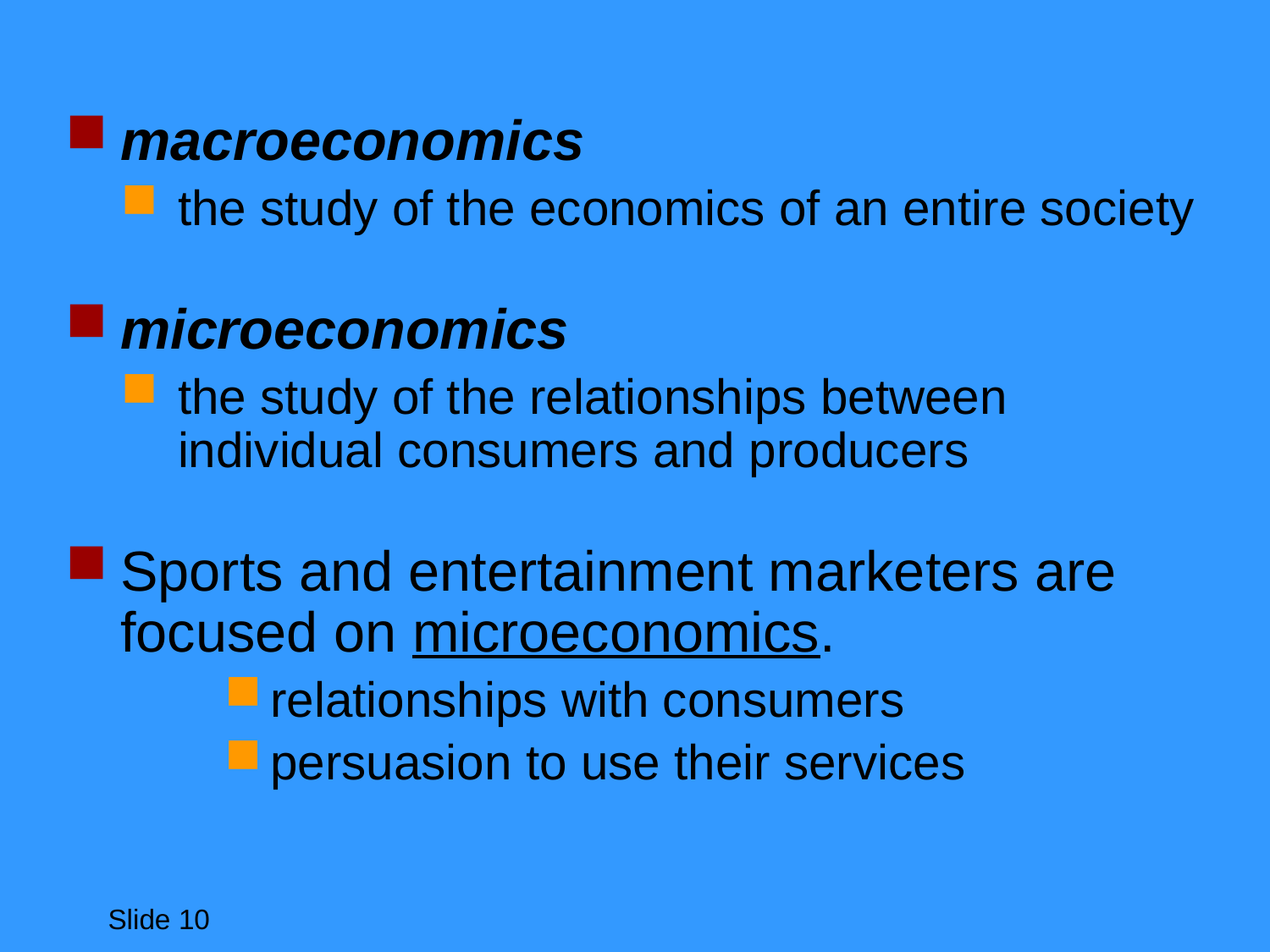

macroeconomics
the study of the economics of an entire society
microeconomics
the study of the relationships between individual consumers and producers
Sports and entertainment marketers are focused on microeconomics.
relationships with consumers
persuasion to use their services
Slide 10